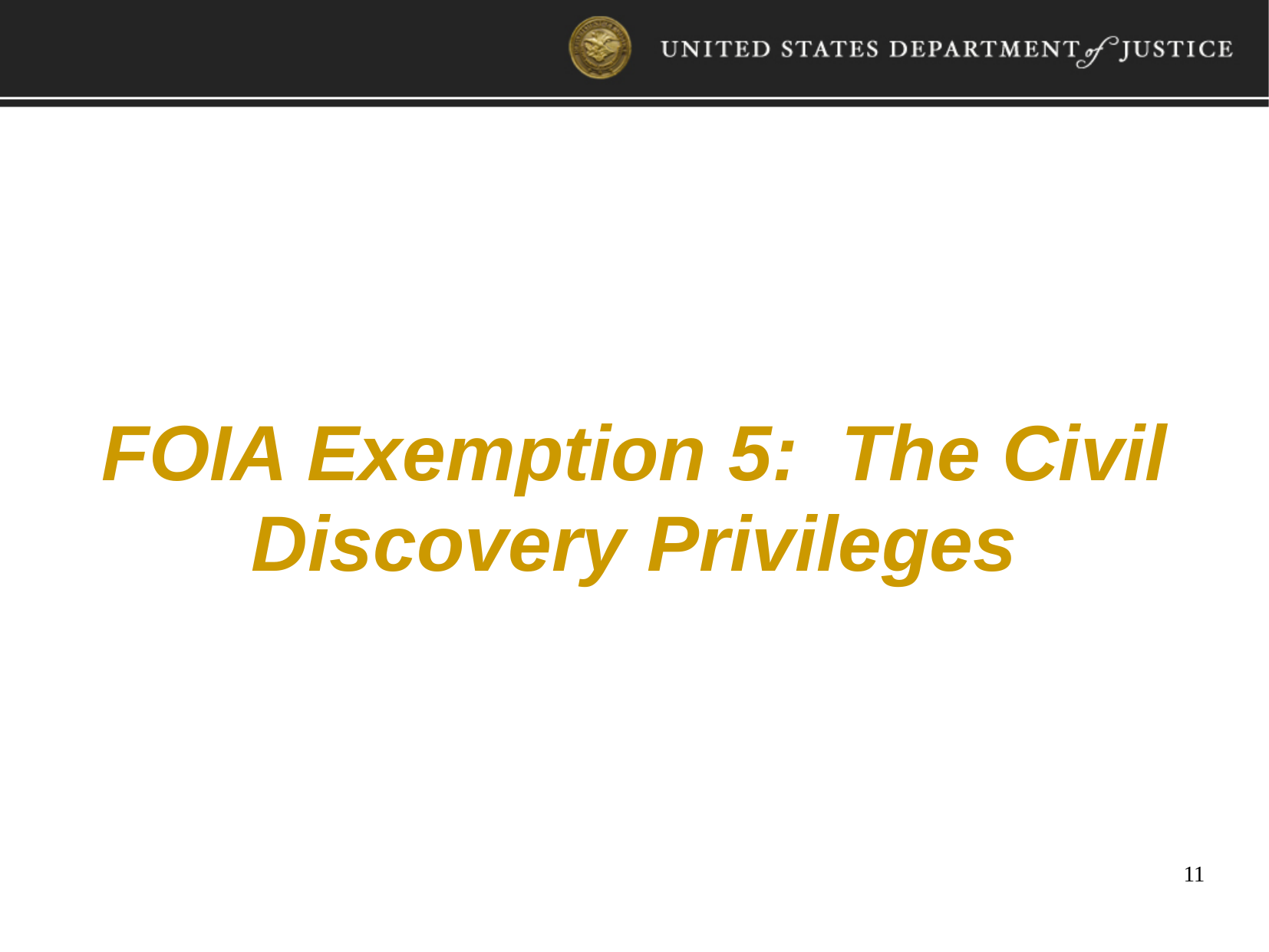

FOIA Exemption 5:  The Civil Discovery Privileges
11